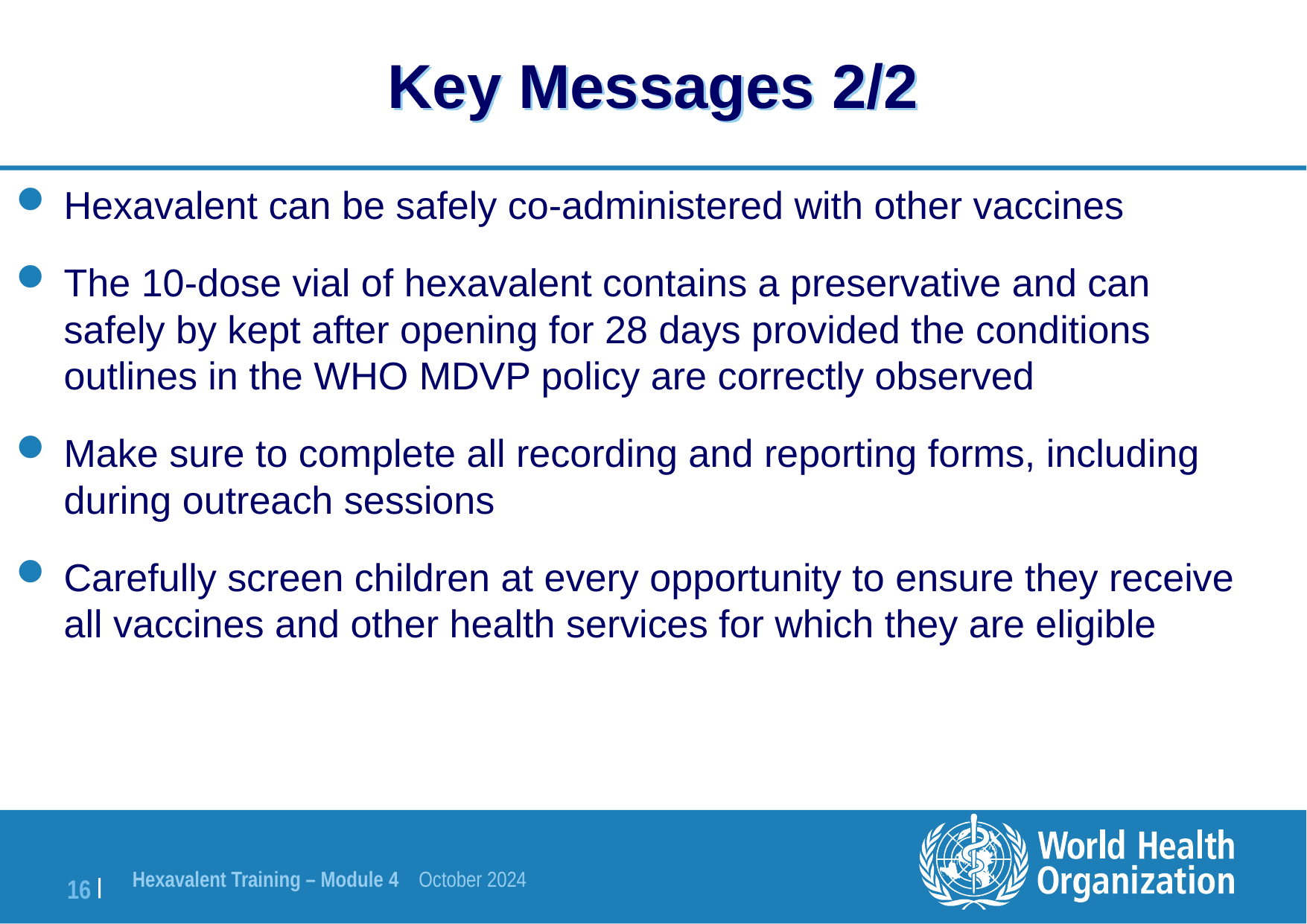

# Key Messages 2/2
Hexavalent can be safely co-administered with other vaccines
The 10-dose vial of hexavalent contains a preservative and can safely by kept after opening for 28 days provided the conditions outlines in the WHO MDVP policy are correctly observed
Make sure to complete all recording and reporting forms, including during outreach sessions
Carefully screen children at every opportunity to ensure they receive all vaccines and other health services for which they are eligible